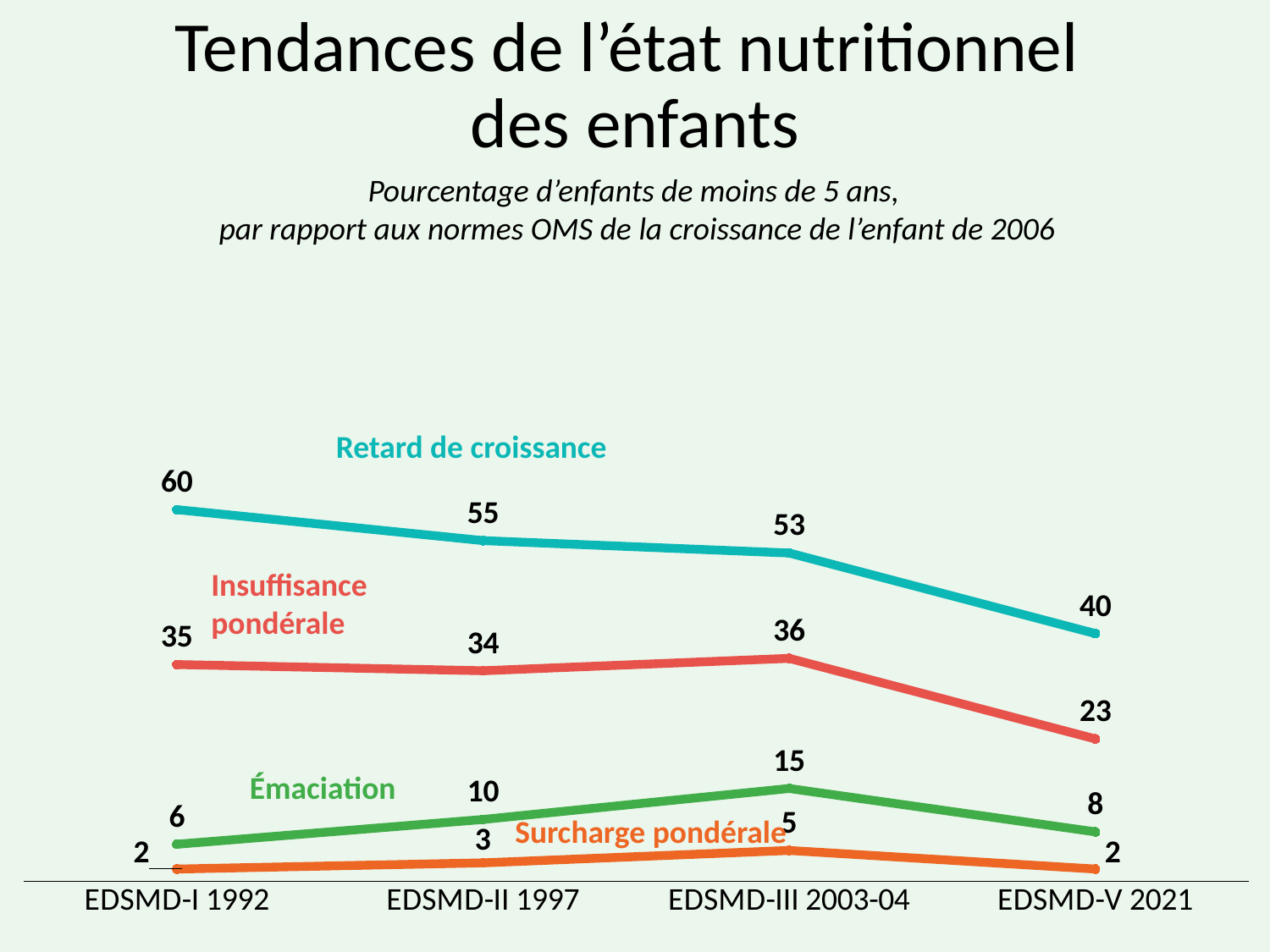

# Tendances de l’état nutritionnel des enfants
Pourcentage d’enfants de moins de 5 ans,
par rapport aux normes OMS de la croissance de l’enfant de 2006

### Chart

| Category | Stunted | Underweight | Wasted | Overweight |
|---|---|---|---|---|
| EDSMD-I 1992 | 60.0 | 35.0 | 6.0 | 2.0 |
| EDSMD-II 1997 | 55.0 | 34.0 | 10.0 | 3.0 |
| EDSMD-III 2003-04 | 53.0 | 36.0 | 15.0 | 5.0 |
| EDSMD-V 2021 | 40.0 | 23.0 | 8.0 | 2.0 |
Retard de croissance
Insuffisance
pondérale
Émaciation
Surcharge pondérale